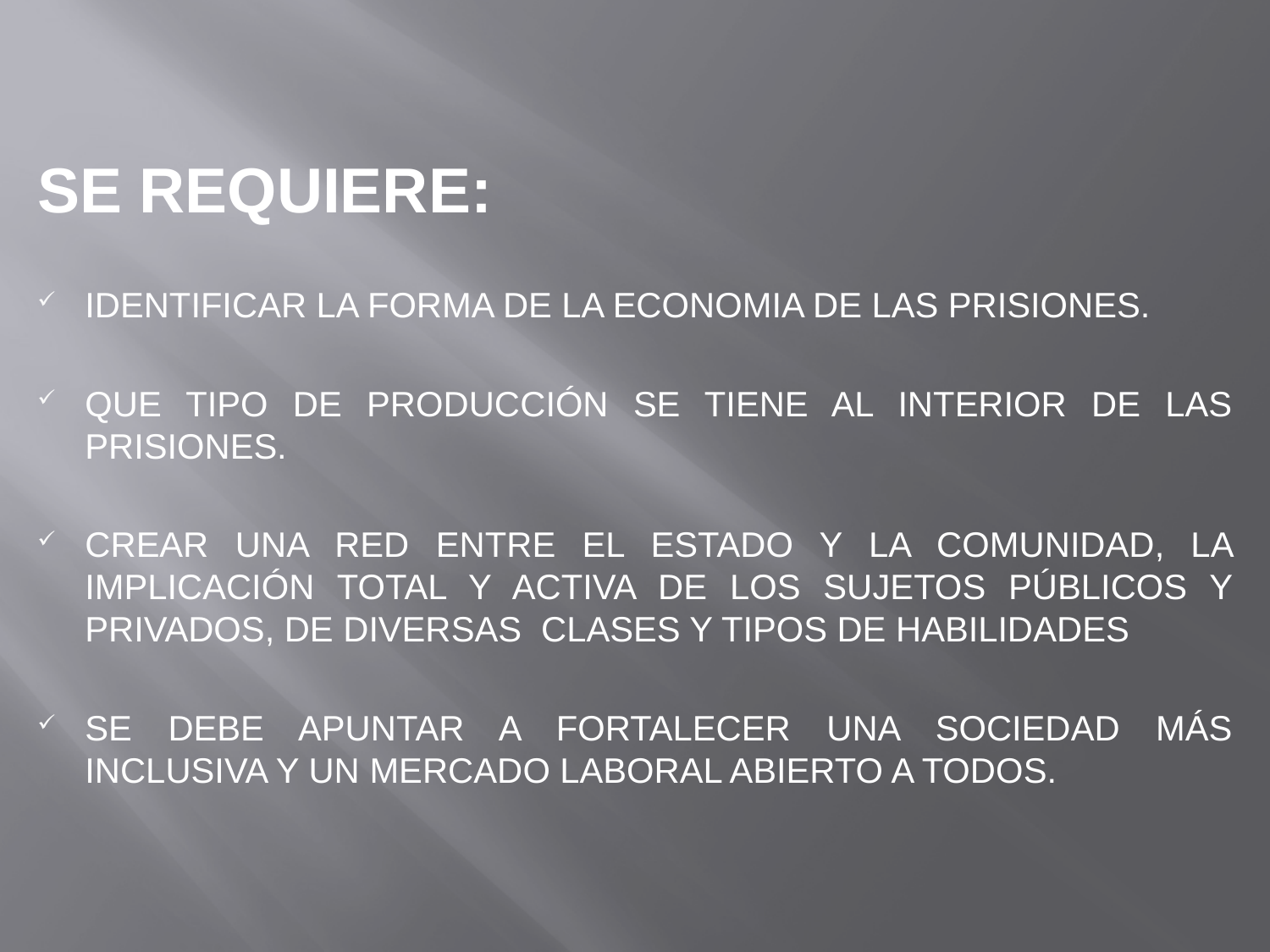

# SE REQUIERE:
IDENTIFICAR LA FORMA DE LA ECONOMIA DE LAS PRISIONES.

QUE TIPO DE PRODUCCIÓN SE TIENE AL INTERIOR DE LAS PRISIONES.

CREAR UNA RED ENTRE EL ESTADO Y LA COMUNIDAD, LA IMPLICACIÓN TOTAL Y ACTIVA DE LOS SUJETOS PÚBLICOS Y PRIVADOS, DE DIVERSAS  CLASES Y TIPOS DE HABILIDADES

SE DEBE APUNTAR A FORTALECER UNA SOCIEDAD MÁS INCLUSIVA Y UN MERCADO LABORAL ABIERTO A TODOS.